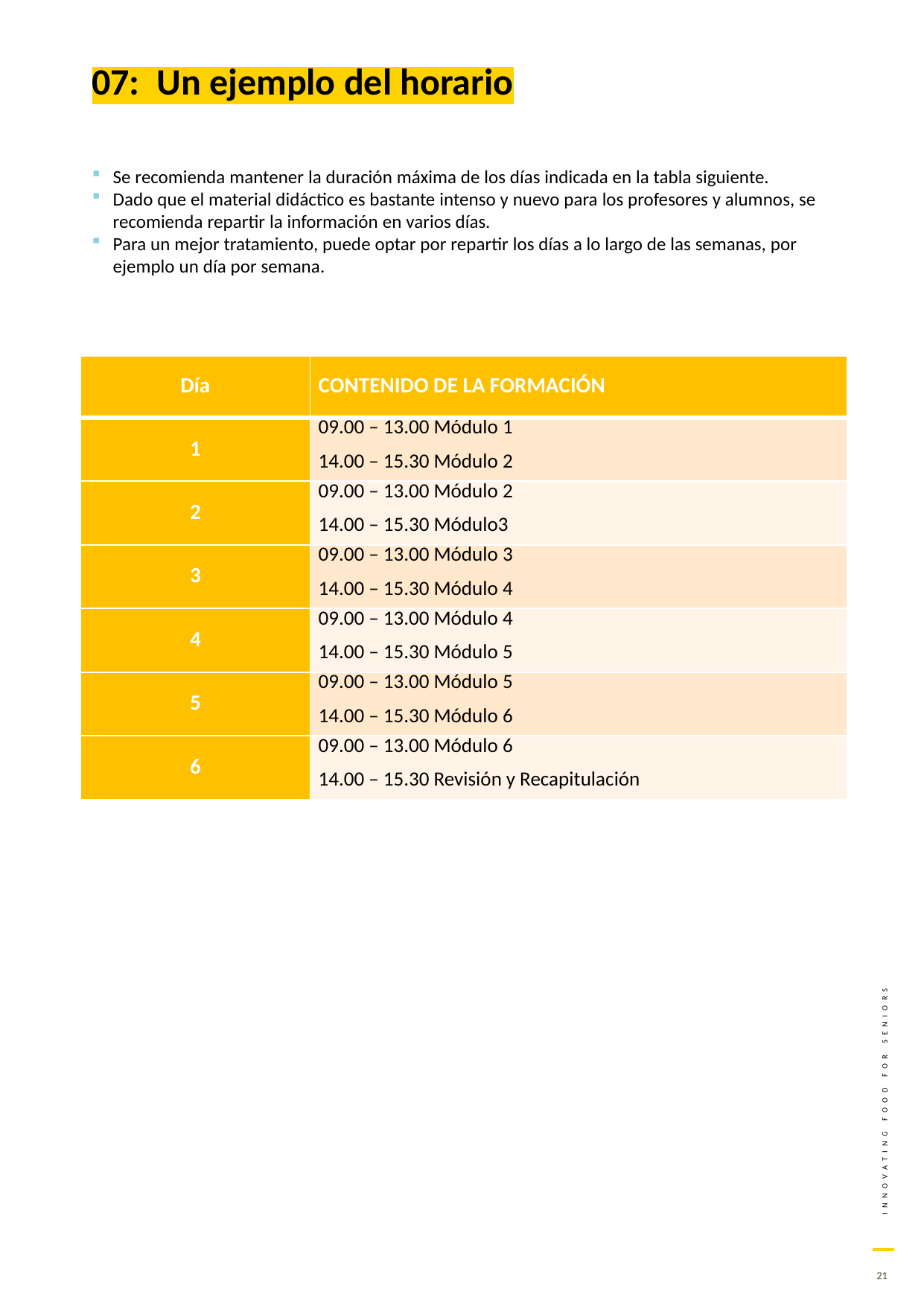

07:  Un ejemplo del horario

Se recomienda mantener la duración máxima de los días indicada en la tabla siguiente.
Dado que el material didáctico es bastante intenso y nuevo para los profesores y alumnos, se recomienda repartir la información en varios días.
Para un mejor tratamiento, puede optar por repartir los días a lo largo de las semanas, por ejemplo un día por semana.
| Día | CONTENIDO DE LA FORMACIÓN |
| --- | --- |
| 1 | 09.00 – 13.00 Módulo 1 14.00 – 15.30 Módulo 2 |
| 2 | 09.00 – 13.00 Módulo 2 14.00 – 15.30 Módulo3 |
| 3 | 09.00 – 13.00 Módulo 3 14.00 – 15.30 Módulo 4 |
| 4 | 09.00 – 13.00 Módulo 4 14.00 – 15.30 Módulo 5 |
| 5 | 09.00 – 13.00 Módulo 5 14.00 – 15.30 Módulo 6 |
| 6 | 09.00 – 13.00 Módulo 6 14.00 – 15.30 Revisión y Recapitulación |